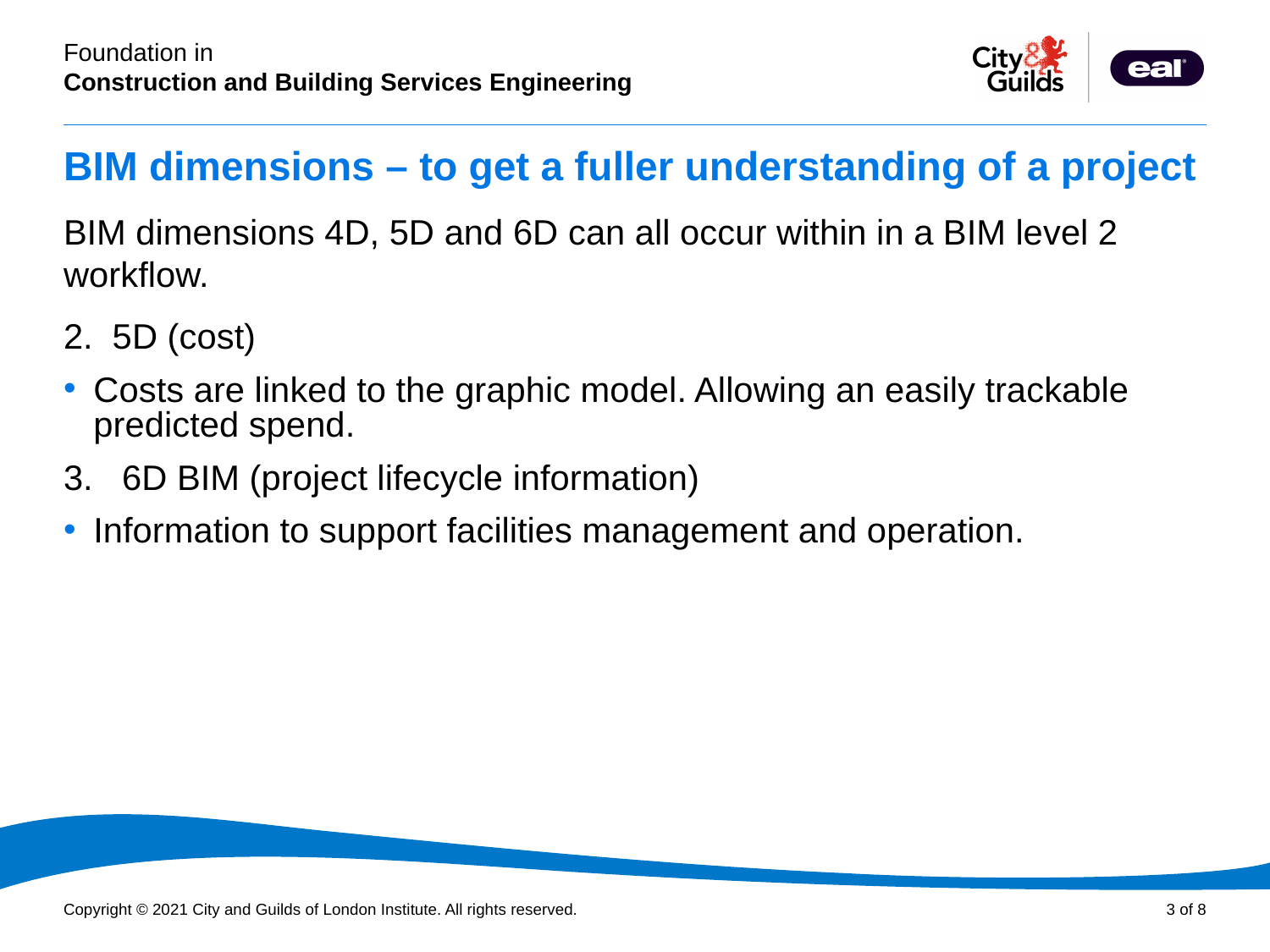

# BIM dimensions – to get a fuller understanding of a project
BIM dimensions 4D, 5D and 6D can all occur within in a BIM level 2 workflow.
2.  5D (cost)
Costs are linked to the graphic model. Allowing an easily trackable predicted spend.
3.   6D BIM (project lifecycle information)
Information to support facilities management and operation.

BIM DIMENSIONS